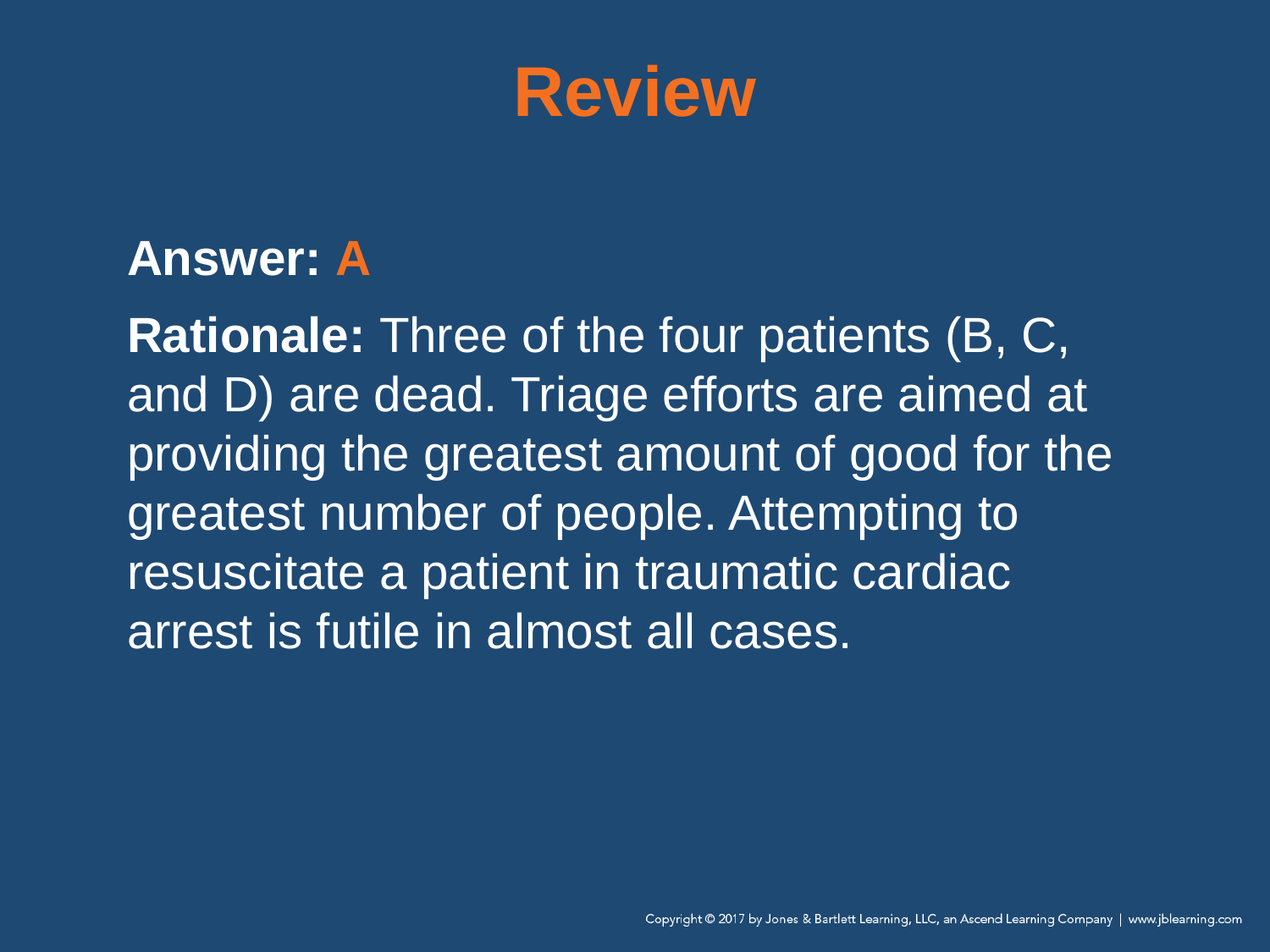

# Review
Answer: A
Rationale: Three of the four patients (B, C, and D) are dead. Triage efforts are aimed at providing the greatest amount of good for the greatest number of people. Attempting to resuscitate a patient in traumatic cardiac arrest is futile in almost all cases.